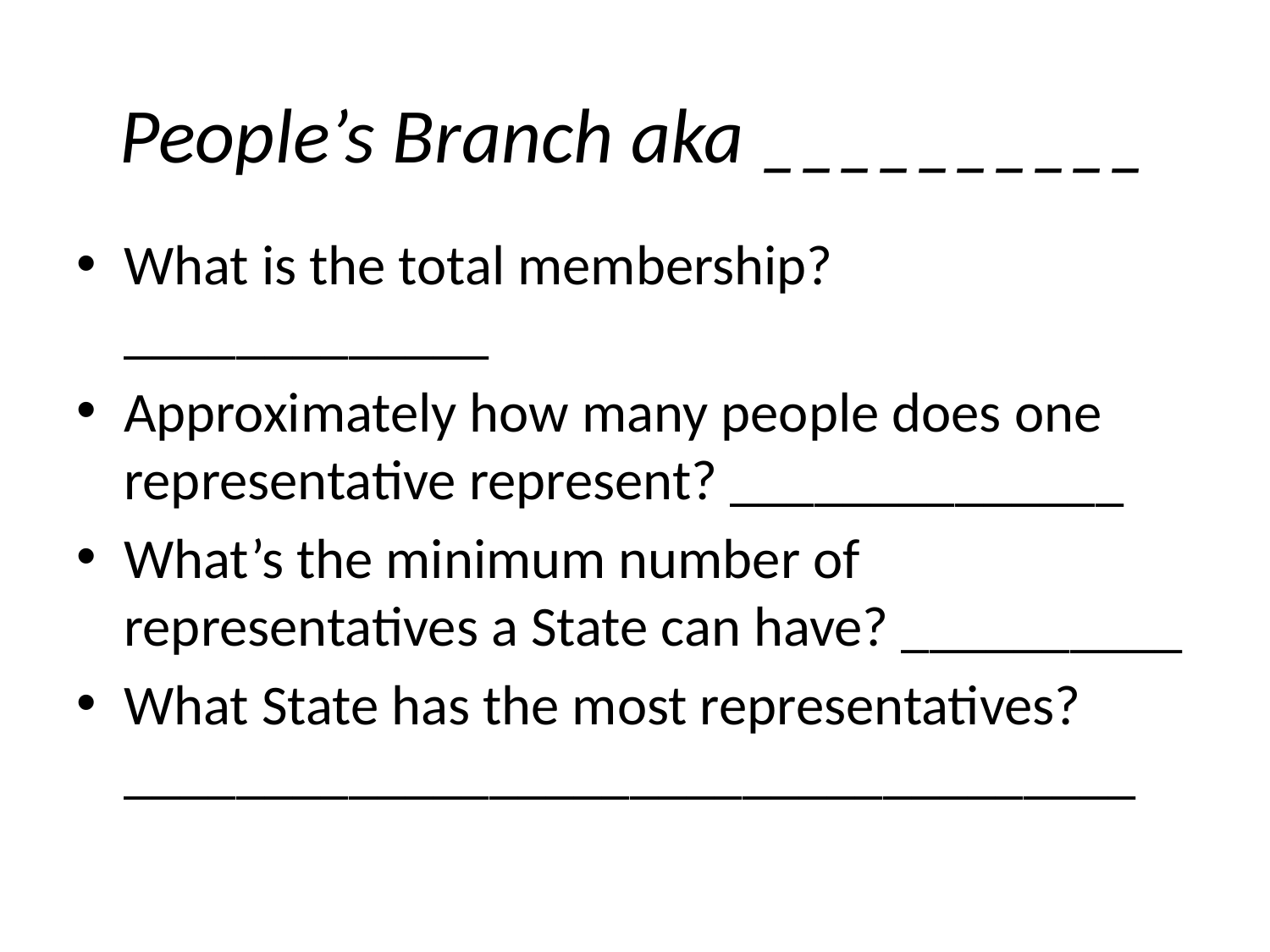

# People’s Branch aka __________
What is the total membership? _____________
Approximately how many people does one representative represent? ______________
What’s the minimum number of representatives a State can have? __________
What State has the most representatives? ____________________________________